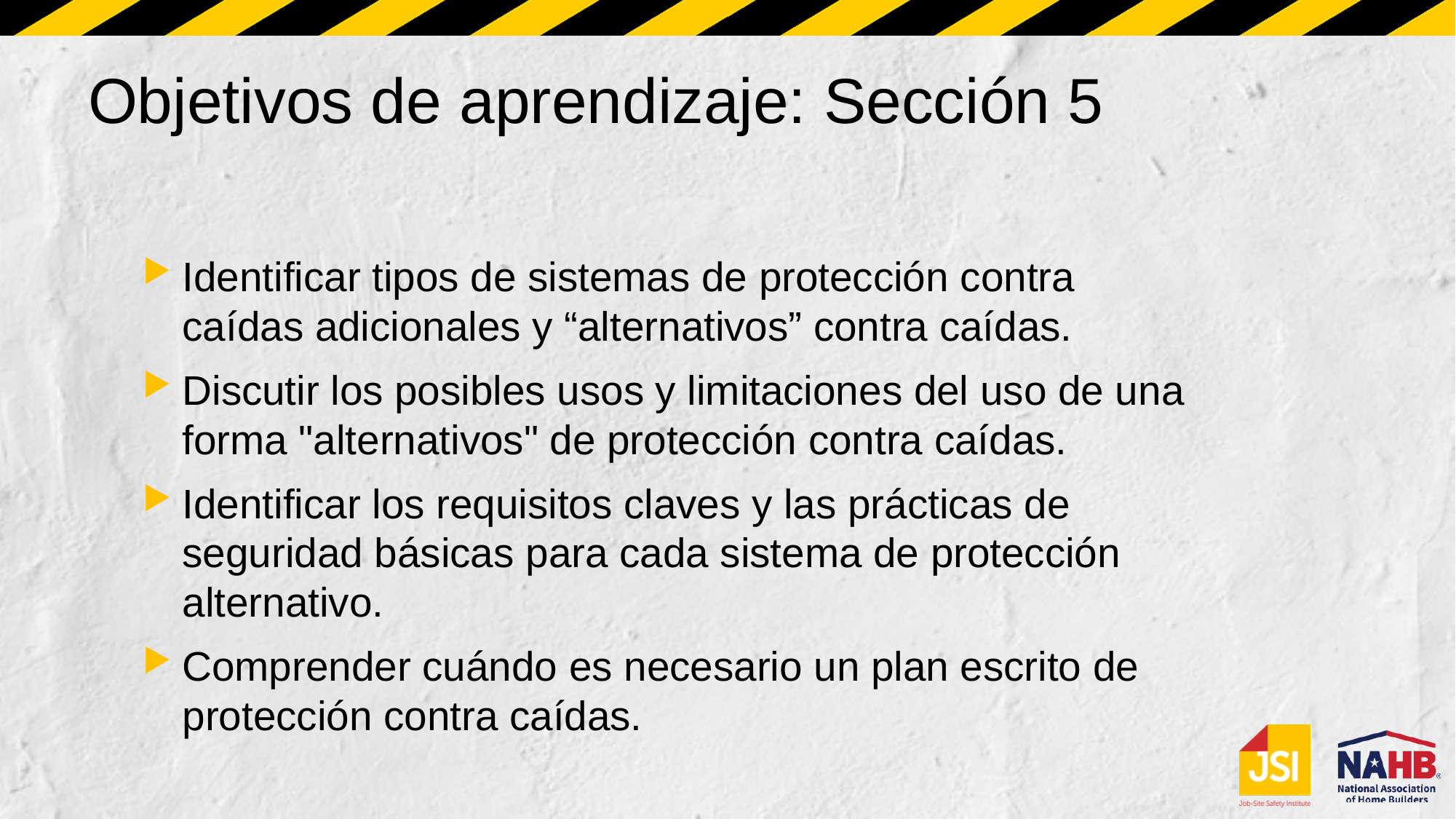

# Objetivos de aprendizaje: Sección 5
Identificar tipos de sistemas de protección contra caídas adicionales y “alternativos” contra caídas.
Discutir los posibles usos y limitaciones del uso de una forma "alternativos" de protección contra caídas.
Identificar los requisitos claves y las prácticas de seguridad básicas para cada sistema de protección alternativo.
Comprender cuándo es necesario un plan escrito de protección contra caídas.